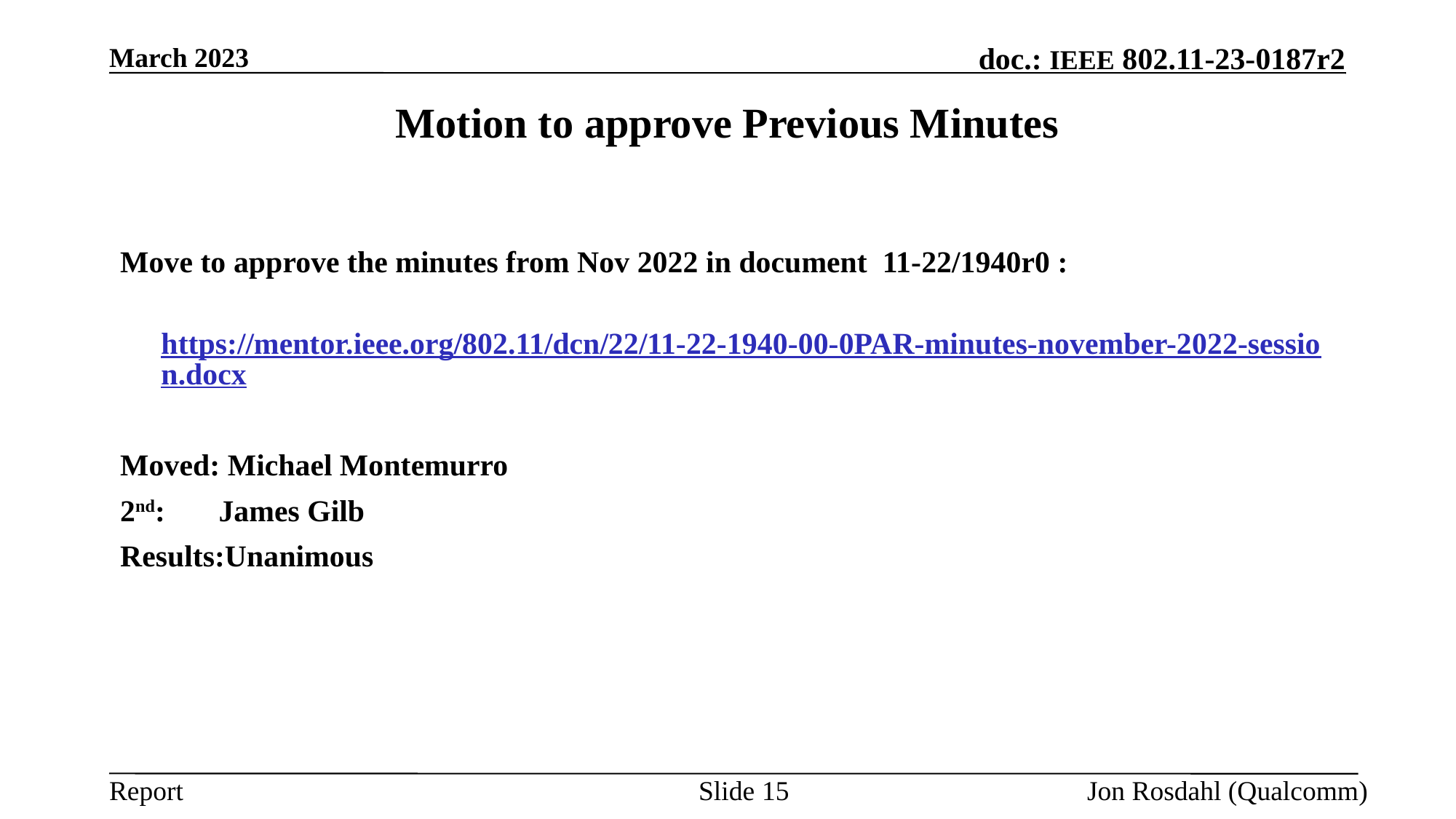

March 2023
# Motion to approve Previous Minutes
Move to approve the minutes from Nov 2022 in document  11-22/1940r0 :
	https://mentor.ieee.org/802.11/dcn/22/11-22-1940-00-0PAR-minutes-november-2022-session.docx

Moved: Michael Montemurro
2nd:       James Gilb
Results:Unanimous
Slide 15
Jon Rosdahl (Qualcomm)